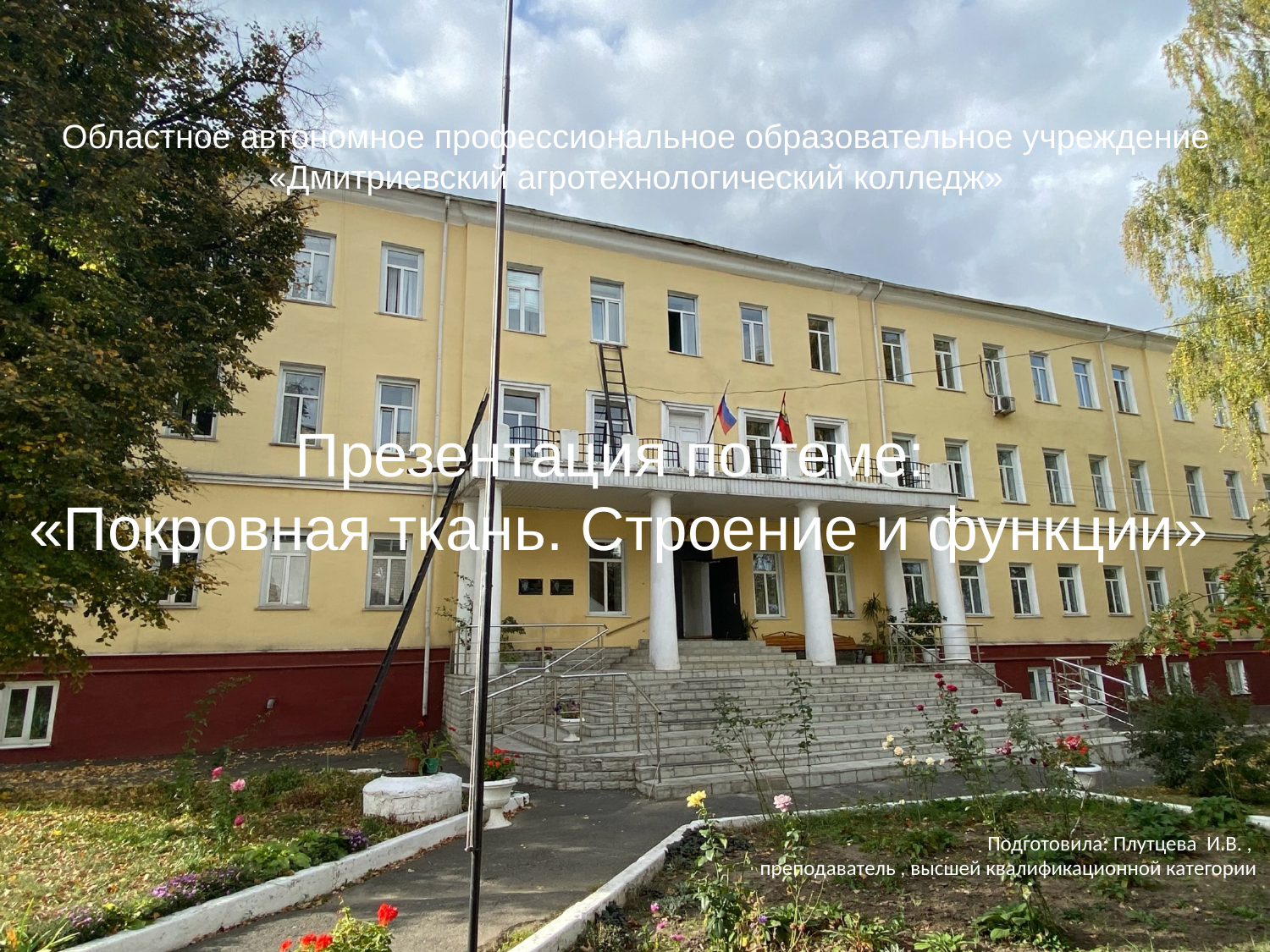

Областное автономное профессиональное образовательное учреждение
«Дмитриевский агротехнологический колледж»
Презентация по теме:
«Покровная ткань. Строение и функции»
Подготовила: Плутцева  И.В. ,
преподаватель , высшей квалификационной категории